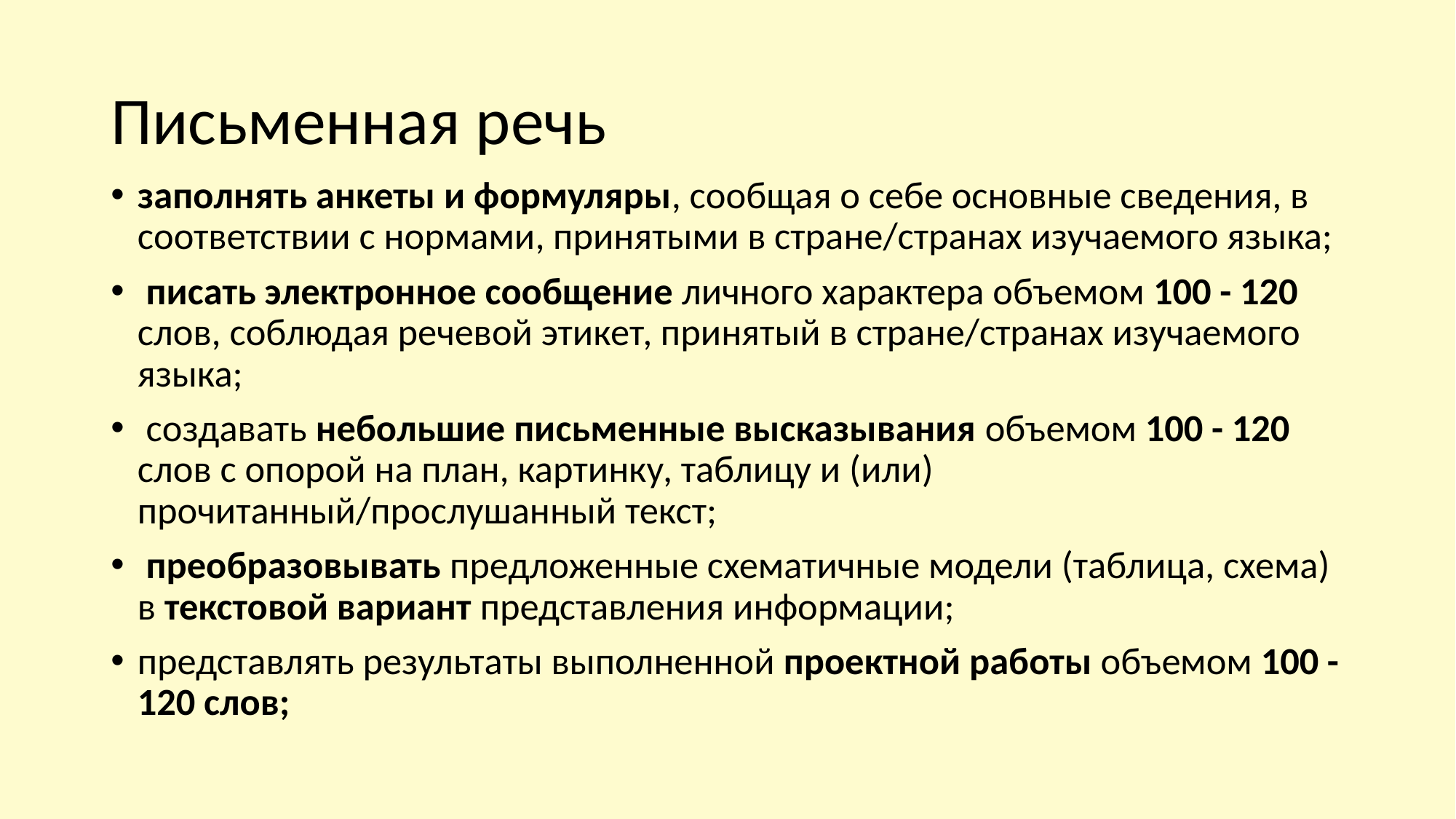

# Письменная речь
заполнять анкеты и формуляры, сообщая о себе основные сведения, в соответствии с нормами, принятыми в стране/странах изучаемого языка;
 писать электронное сообщение личного характера объемом 100 - 120 слов, соблюдая речевой этикет, принятый в стране/странах изучаемого языка;
 создавать небольшие письменные высказывания объемом 100 - 120 слов с опорой на план, картинку, таблицу и (или) прочитанный/прослушанный текст;
 преобразовывать предложенные схематичные модели (таблица, схема) в текстовой вариант представления информации;
представлять результаты выполненной проектной работы объемом 100 - 120 слов;